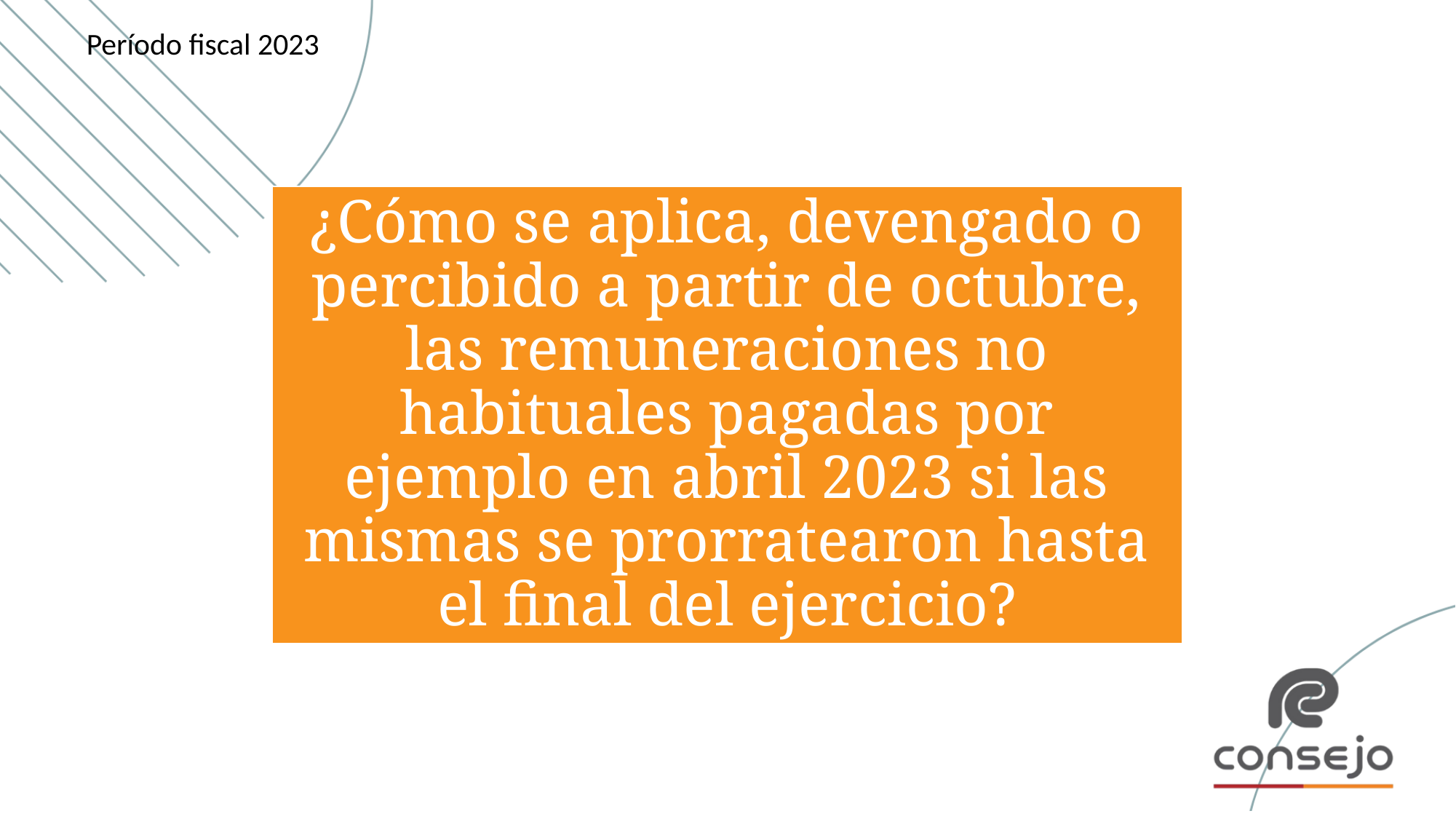

Período fiscal 2023
¿Cómo se aplica, devengado o percibido a partir de octubre, las remuneraciones no habituales pagadas por ejemplo en abril 2023 si las mismas se prorratearon hasta el final del ejercicio?